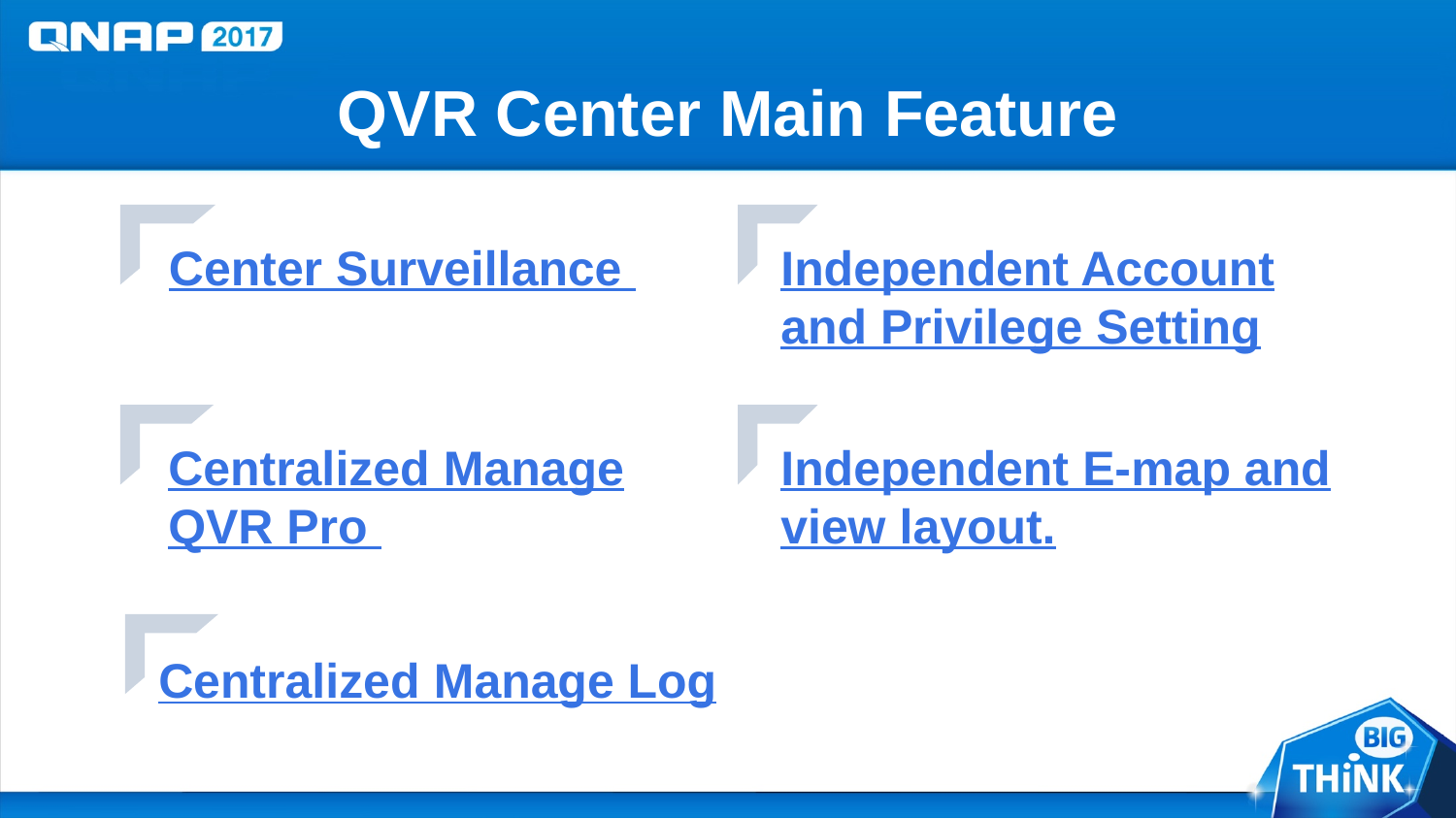

# QVR Center Main Feature

Center Surveillance

Independent Account and Privilege Setting

Independent E-map and view layout.
Centralized Manage QVR Pro

Centralized Manage Log